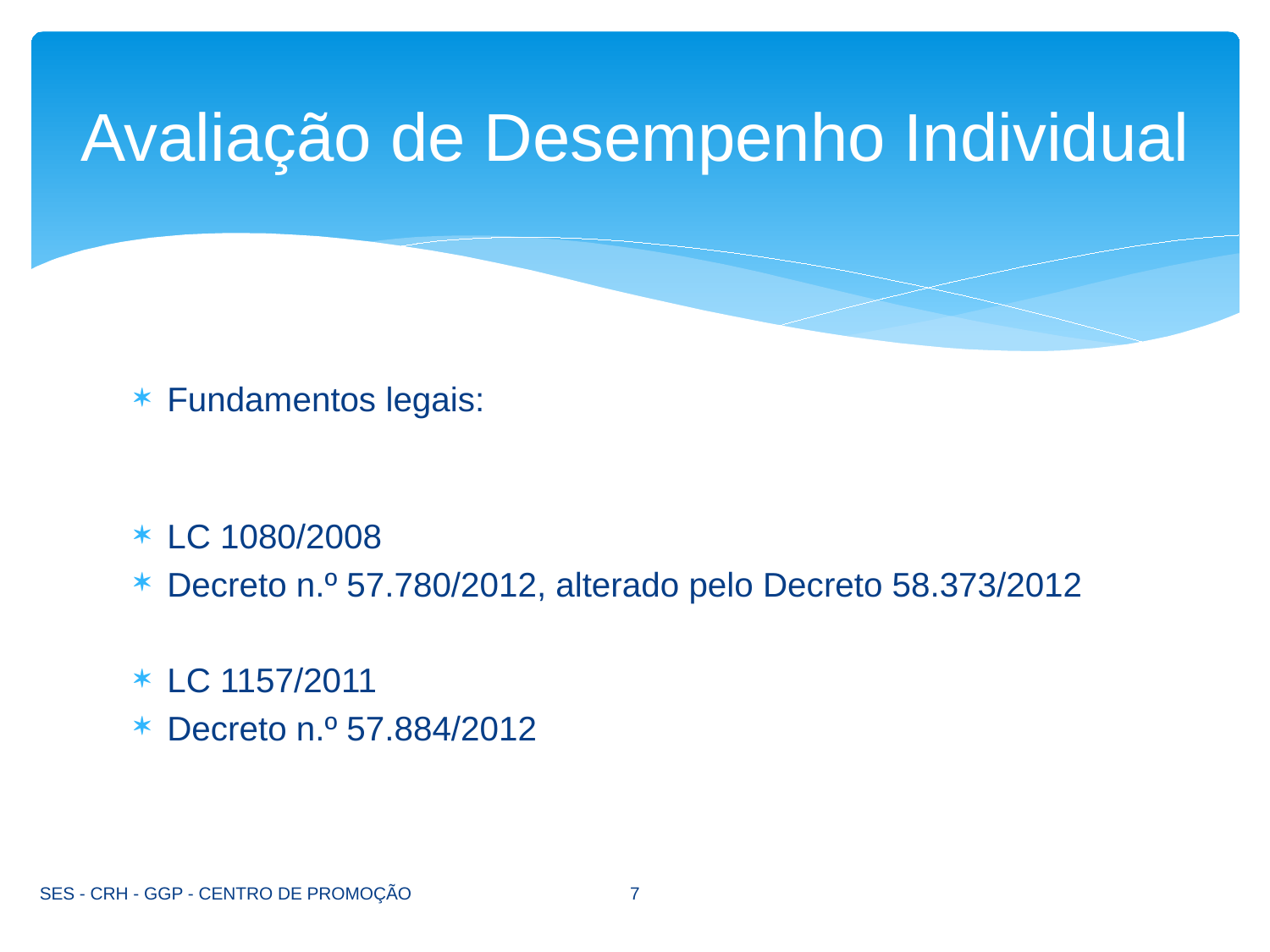

# Avaliação de Desempenho Individual
Fundamentos legais:

LC 1080/2008
Decreto n.º 57.780/2012, alterado pelo Decreto 58.373/2012

LC 1157/2011
Decreto n.º 57.884/2012

7
SES - CRH - GGP - CENTRO DE PROMOÇÃO